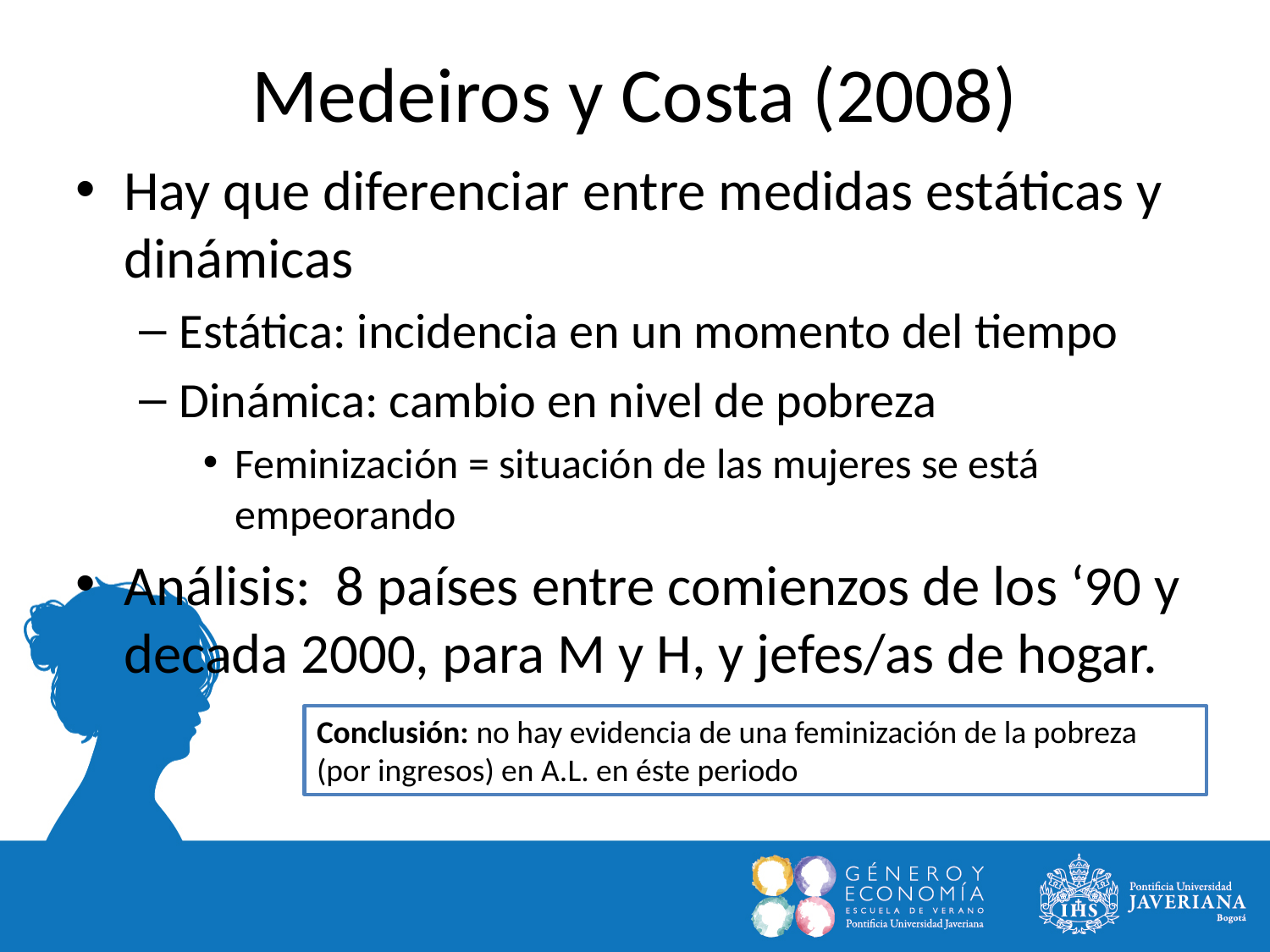

Medeiros y Costa (2008)
Hay que diferenciar entre medidas estáticas y dinámicas
Estática: incidencia en un momento del tiempo
Dinámica: cambio en nivel de pobreza
Feminización = situación de las mujeres se está empeorando
Análisis:  8 países entre comienzos de los ‘90 y decada 2000, para M y H, y jefes/as de hogar.

Conclusión: no hay evidencia de una feminización de la pobreza (por ingresos) en A.L. en éste periodo